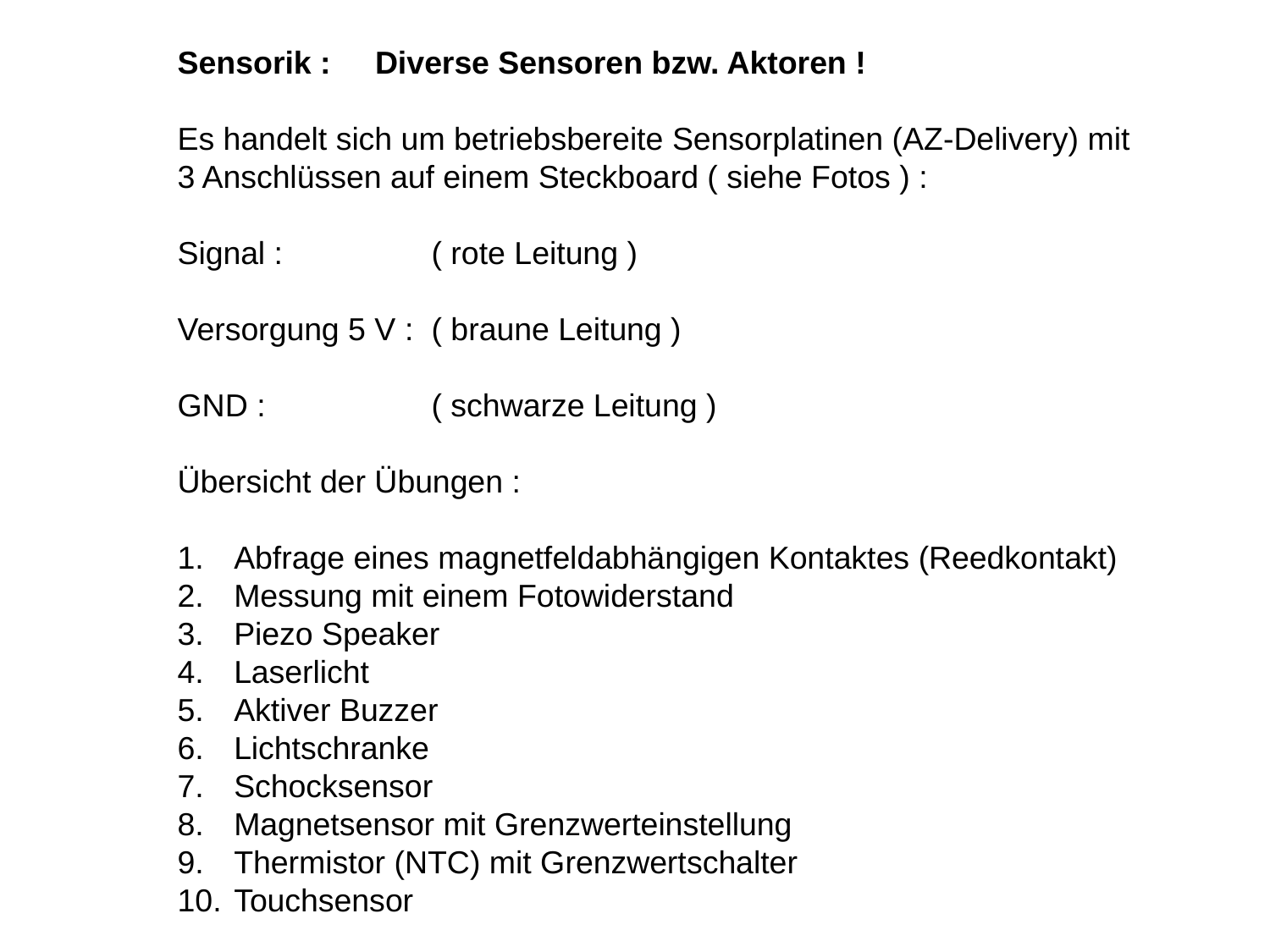

Sensorik :     Diverse Sensoren bzw. Aktoren !

Es handelt sich um betriebsbereite Sensorplatinen (AZ-Delivery) mit 3 Anschlüssen auf einem Steckboard ( siehe Fotos ) :

Signal : 		( rote Leitung )

Versorgung 5 V : 	( braune Leitung )

GND : 		( schwarze Leitung )

Übersicht der Übungen :

 Abfrage eines magnetfeldabhängigen Kontaktes (Reedkontakt)
 Messung mit einem Fotowiderstand
 Piezo Speaker
 Laserlicht
 Aktiver Buzzer
 Lichtschranke
 Schocksensor
 Magnetsensor mit Grenzwerteinstellung
 Thermistor (NTC) mit Grenzwertschalter
 Touchsensor